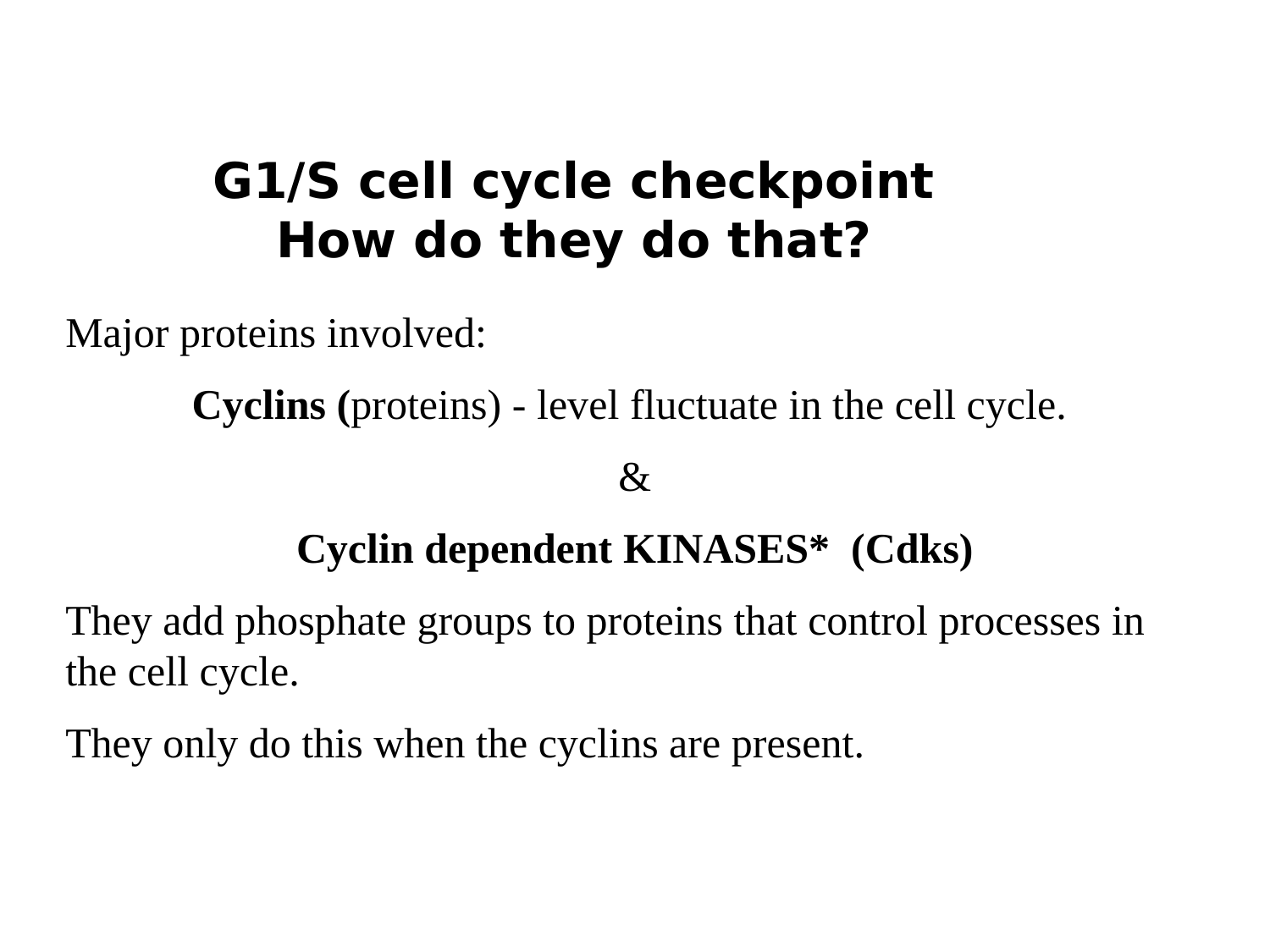

G1/S cell cycle checkpoint
How do they do that?
Major proteins involved:
Cyclins (proteins) - level fluctuate in the cell cycle.
&
Cyclin dependent KINASES*  (Cdks)
They add phosphate groups to proteins that control processes in the cell cycle.
They only do this when the cyclins are present.